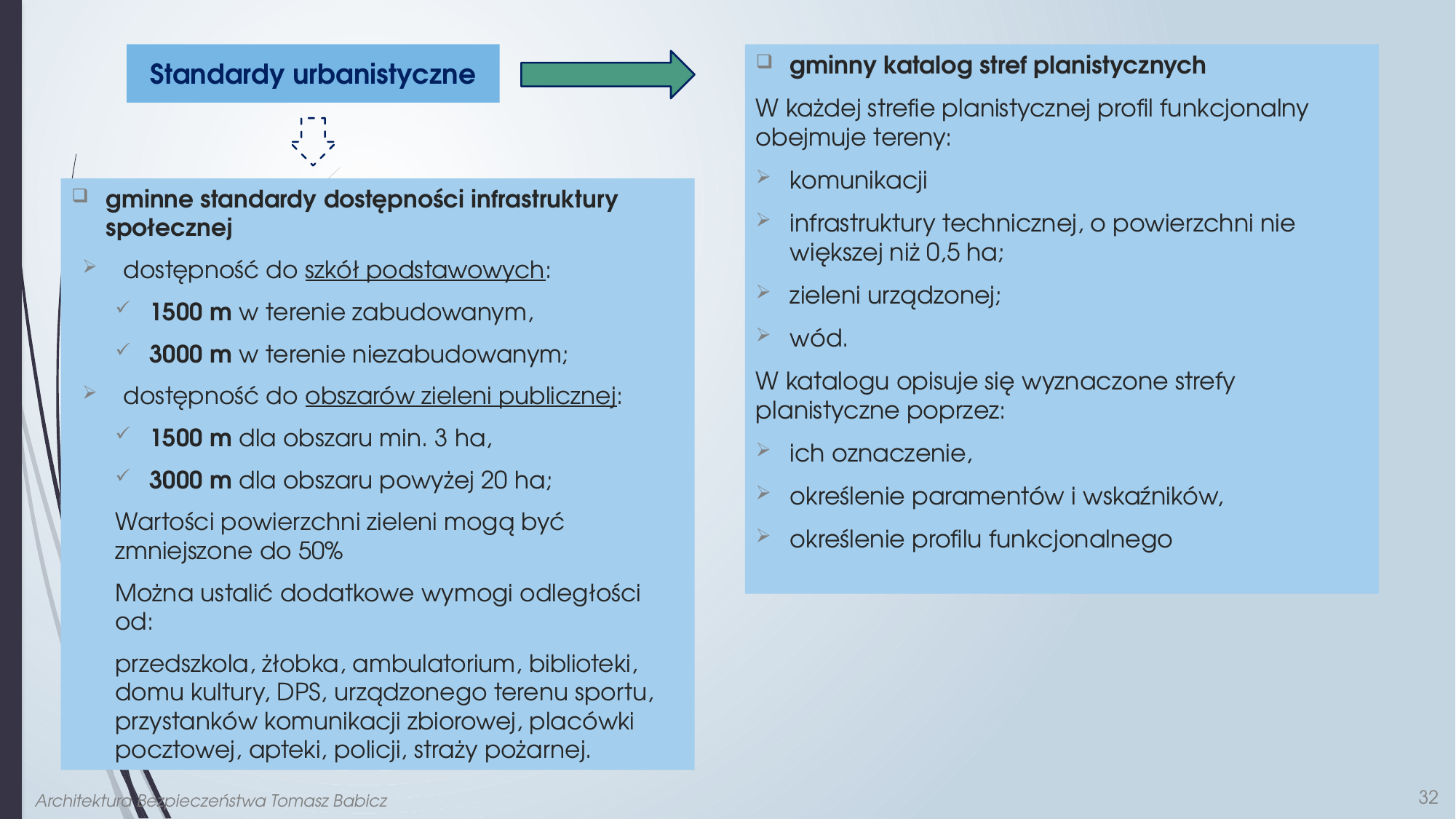

Standardy urbanistyczne
gminny katalog stref planistycznych
W każdej strefie planistycznej profil funkcjonalny obejmuje tereny:
komunikacji
infrastruktury technicznej, o powierzchni nie większej niż 0,5 ha;
zieleni urządzonej;
wód.
W katalogu opisuje się wyznaczone strefy planistyczne poprzez:
ich oznaczenie,
określenie paramentów i wskaźników,
określenie profilu funkcjonalnego

gminne standardy dostępności infrastruktury społecznej
dostępność do szkół podstawowych:
1500 m w terenie zabudowanym,
3000 m w terenie niezabudowanym;
dostępność do obszarów zieleni publicznej:
1500 m dla obszaru min. 3 ha,
3000 m dla obszaru powyżej 20 ha;
Wartości powierzchni zieleni mogą być zmniejszone do 50%
Można ustalić dodatkowe wymogi odległości od:
przedszkola, żłobka, ambulatorium, biblioteki, domu kultury, DPS, urządzonego terenu sportu, przystanków komunikacji zbiorowej, placówki pocztowej, apteki, policji, straży pożarnej.